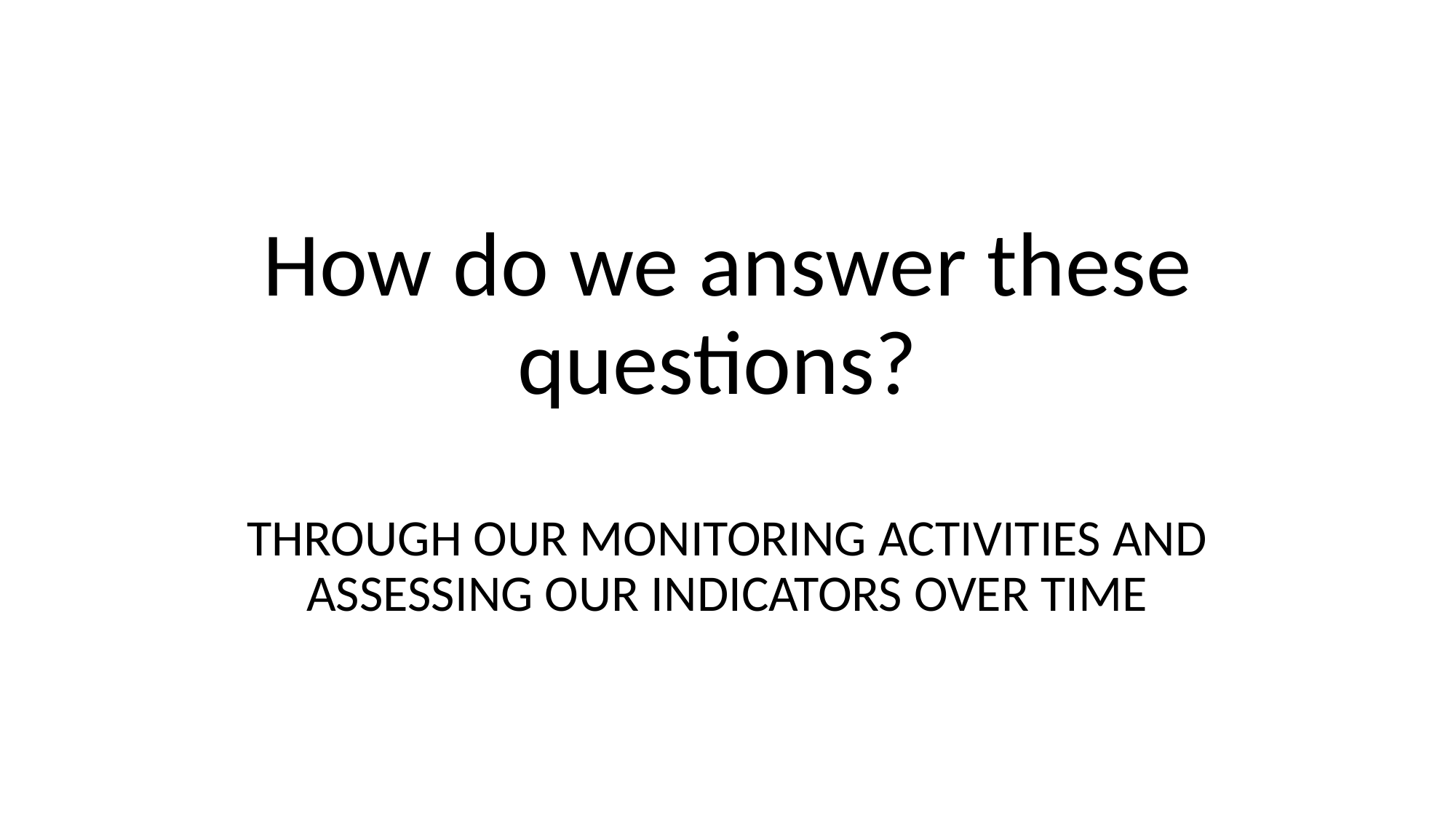

# How do we answer these questions?

THROUGH OUR MONITORING ACTIVITIES AND ASSESSING OUR INDICATORS OVER TIME